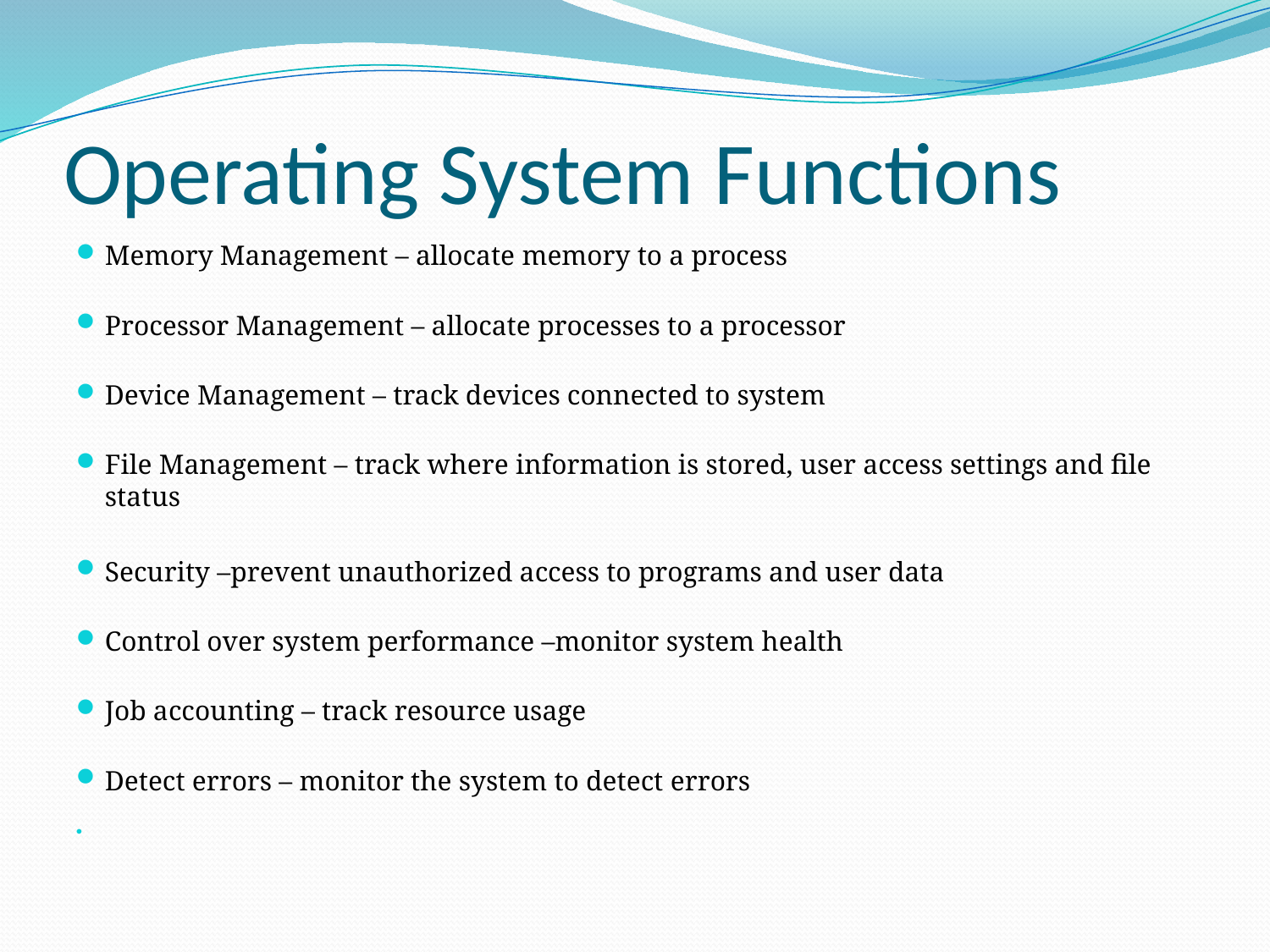

# Operating System Functions
Memory Management – allocate memory to a process
Processor Management – allocate processes to a processor
Device Management – track devices connected to system
File Management – track where information is stored, user access settings and file status

Security –prevent unauthorized access to programs and user data
Control over system performance –monitor system health
Job accounting – track resource usage
Detect errors – monitor the system to detect errors